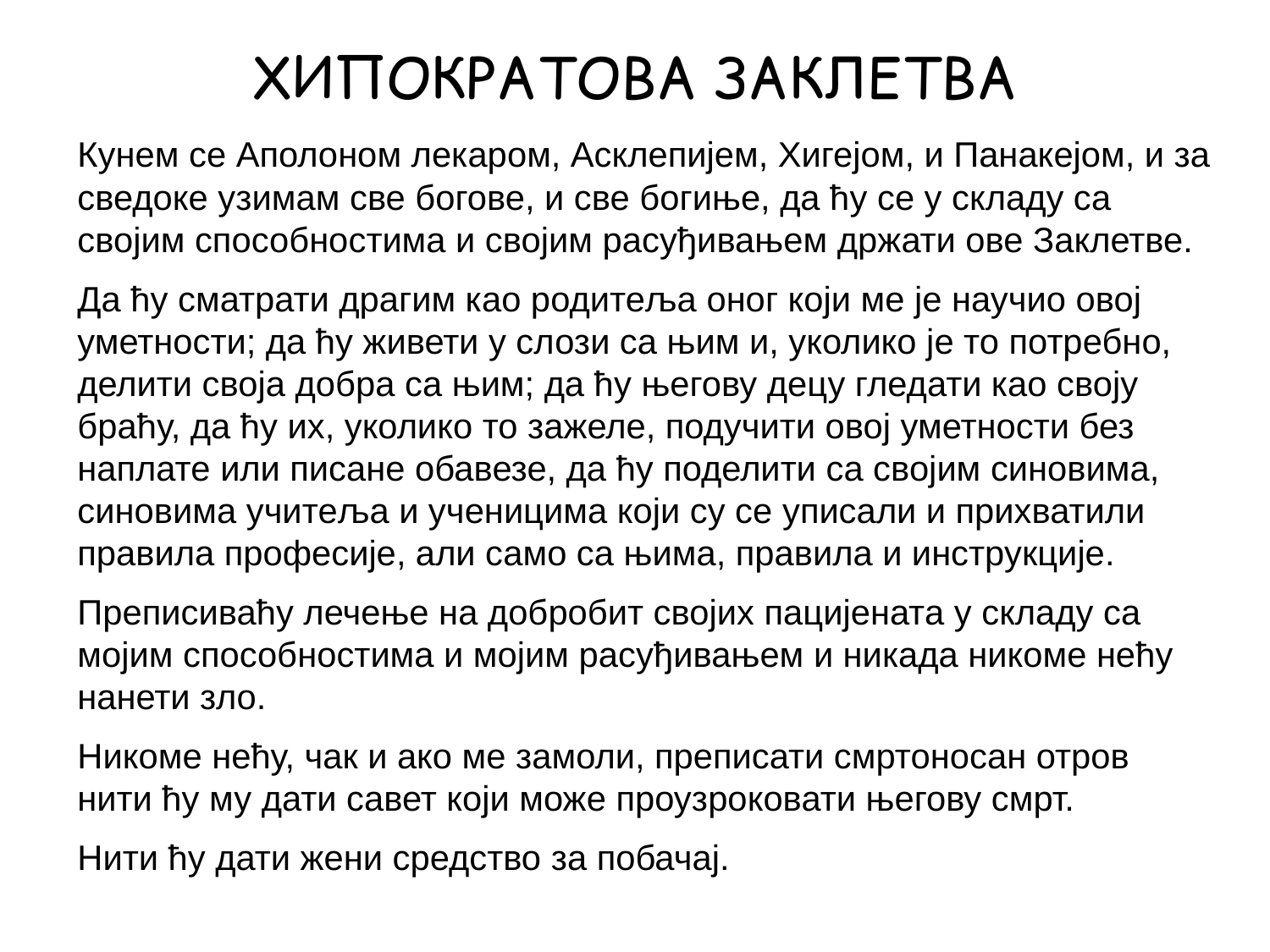

# ХИПОКРАТОВА ЗАКЛЕТВА
Кунем се Аполоном лекаром, Асклепијем, Хигејом, и Панакејом, и за сведоке узимам све богове, и све богиње, да ћу се у складу са својим способностима и својим расуђивањем држати ове Заклетве.

Да ћу сматрати драгим као родитеља оног који ме је научио овој уметности; да ћу живети у слози са њим и, уколико је то потребно, делити своја добра са њим; да ћу његову децу гледати као своју браћу, да ћу их, уколико то зажеле, подучити овој уметности без наплате или писане обавезе, да ћу поделити са својим синовима, синовима учитеља и ученицима који су се уписали и прихватили правила професије, али само са њима, правила и инструкције.

Преписиваћу лечење на добробит својих пацијената у складу са мојим способностима и мојим расуђивањем и никада никоме нећу нанети зло.

Никоме нећу, чак и ако ме замоли, преписати смртоносан отров нити ћу му дати савет који може проузроковати његову смрт.

Нити ћу дати жени средство за побачај.